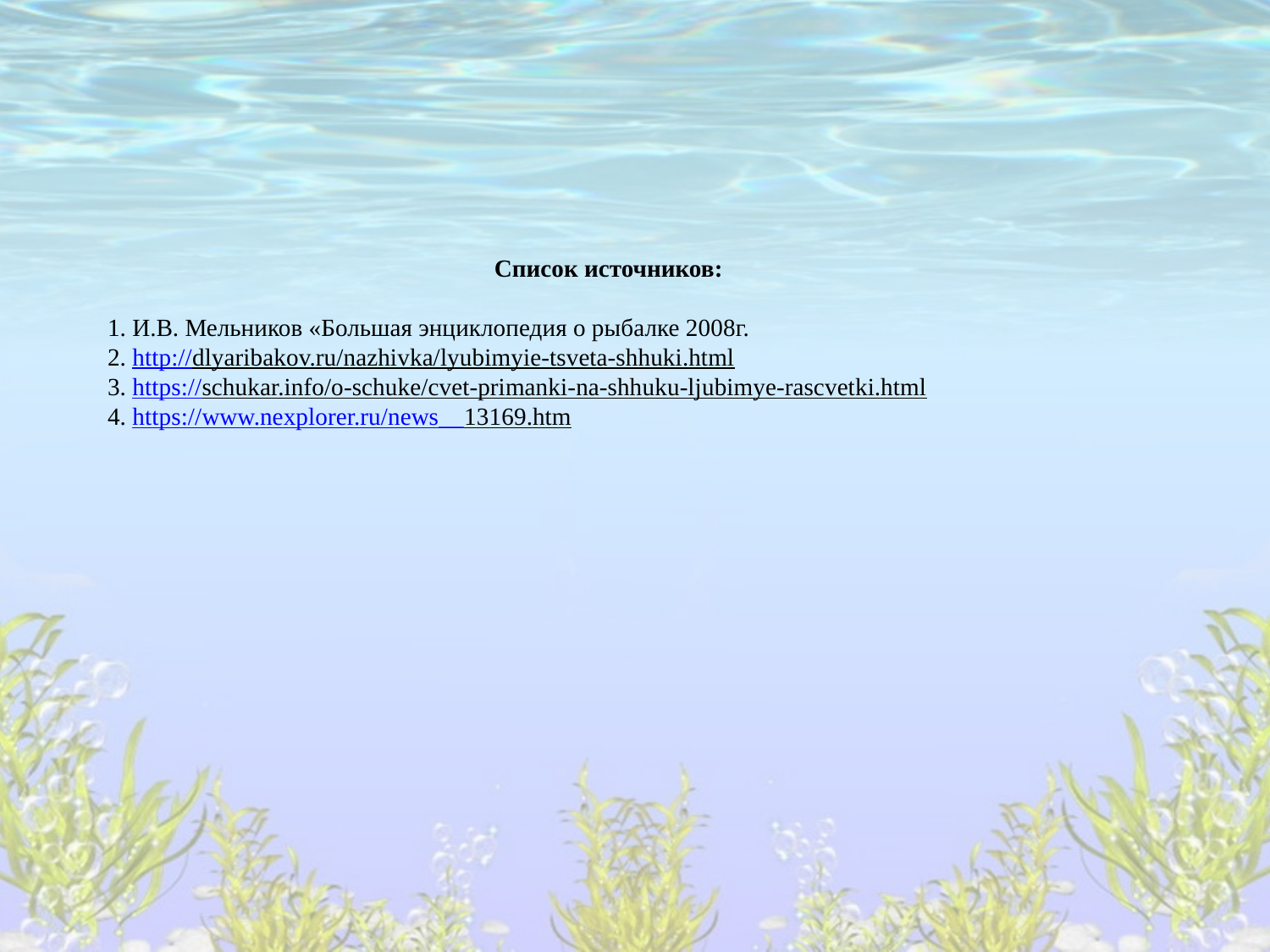

# Список источников: 1. И.В. Мельников «Большая энциклопедия о рыбалке 2008г. 2. http://dlyaribakov.ru/nazhivka/lyubimyie-tsveta-shhuki.html 3. https://schukar.info/o-schuke/cvet-primanki-na-shhuku-ljubimye-rascvetki.html 4. https://www.nexplorer.ru/news__13169.htm